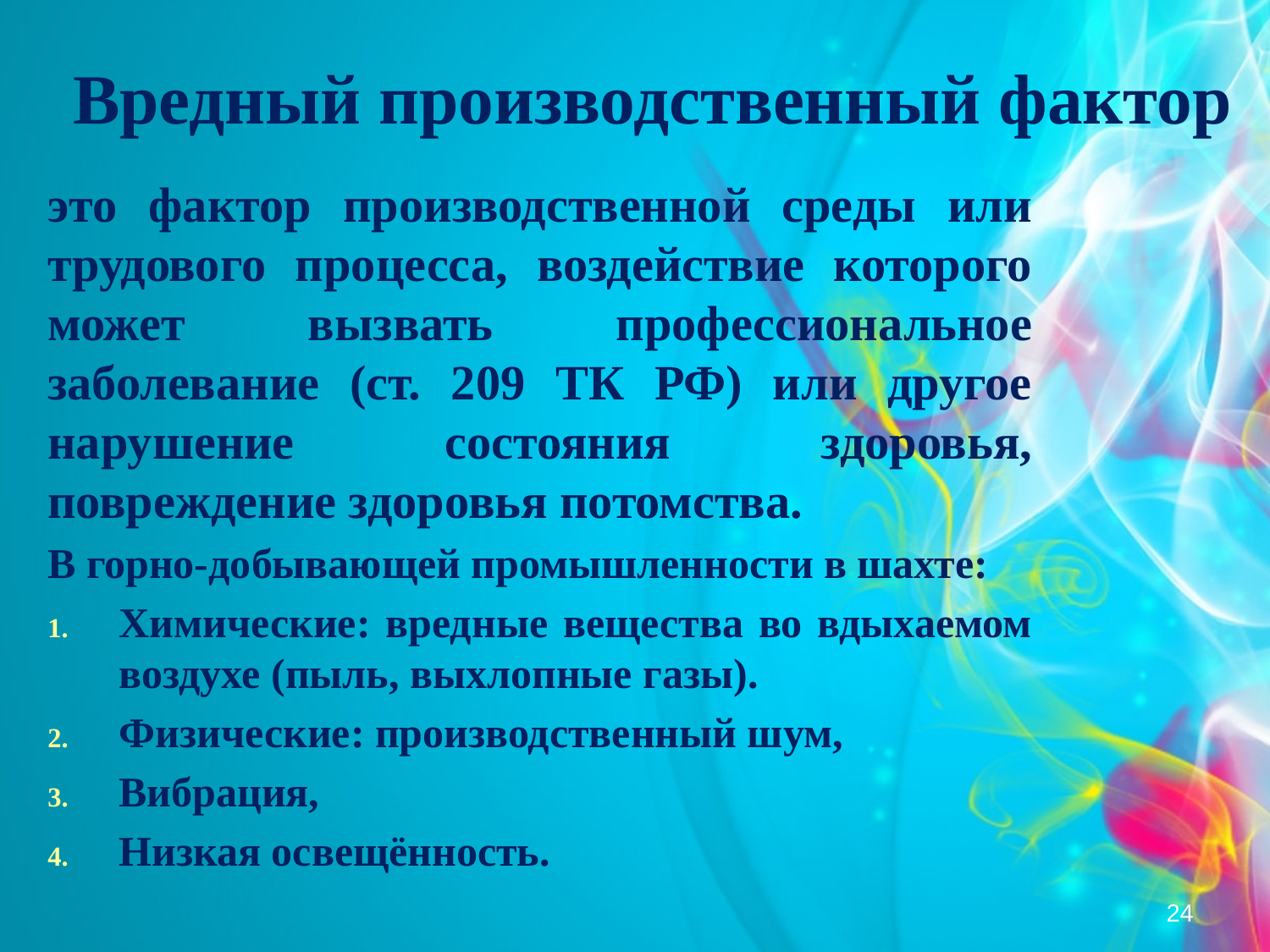

# Вредный производственный фактор
это фактор производственной среды или трудового процесса, воздействие которого может вызвать профессиональное заболевание (ст. 209 ТК РФ) или другое нарушение состояния здоровья, повреждение здоровья потомства.
В горно-добывающей промышленности в шахте:
Химические: вредные вещества во вдыхаемом воздухе (пыль, выхлопные газы).
Физические: производственный шум,
Вибрация,
Низкая освещённость.

24